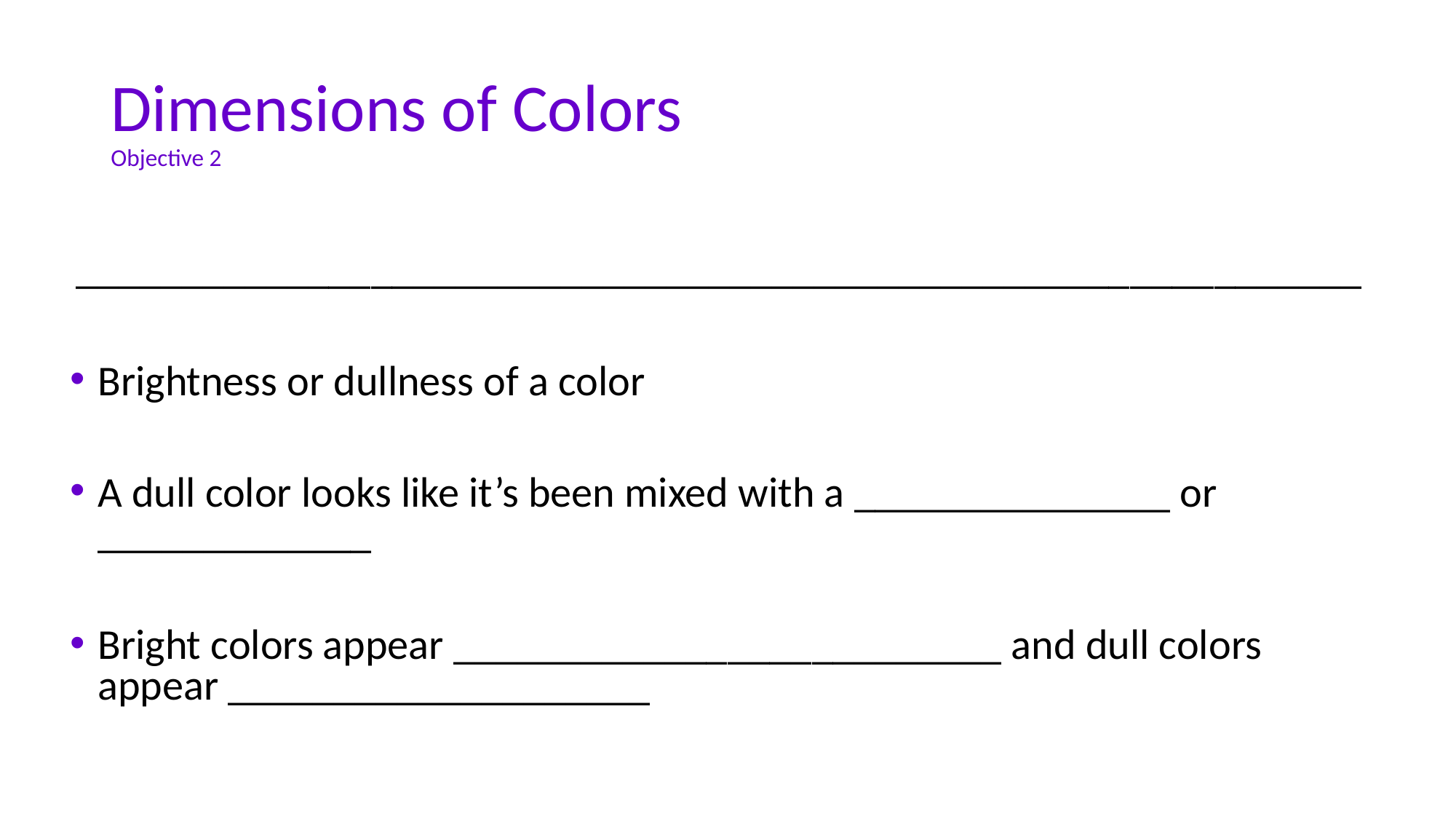

# Dimensions of Colors Objective 2
_____________________________________________________________

Brightness or dullness of a color

A dull color looks like it’s been mixed with a _______________ or _____________

Bright colors appear __________________________ and dull colors appear ____________________